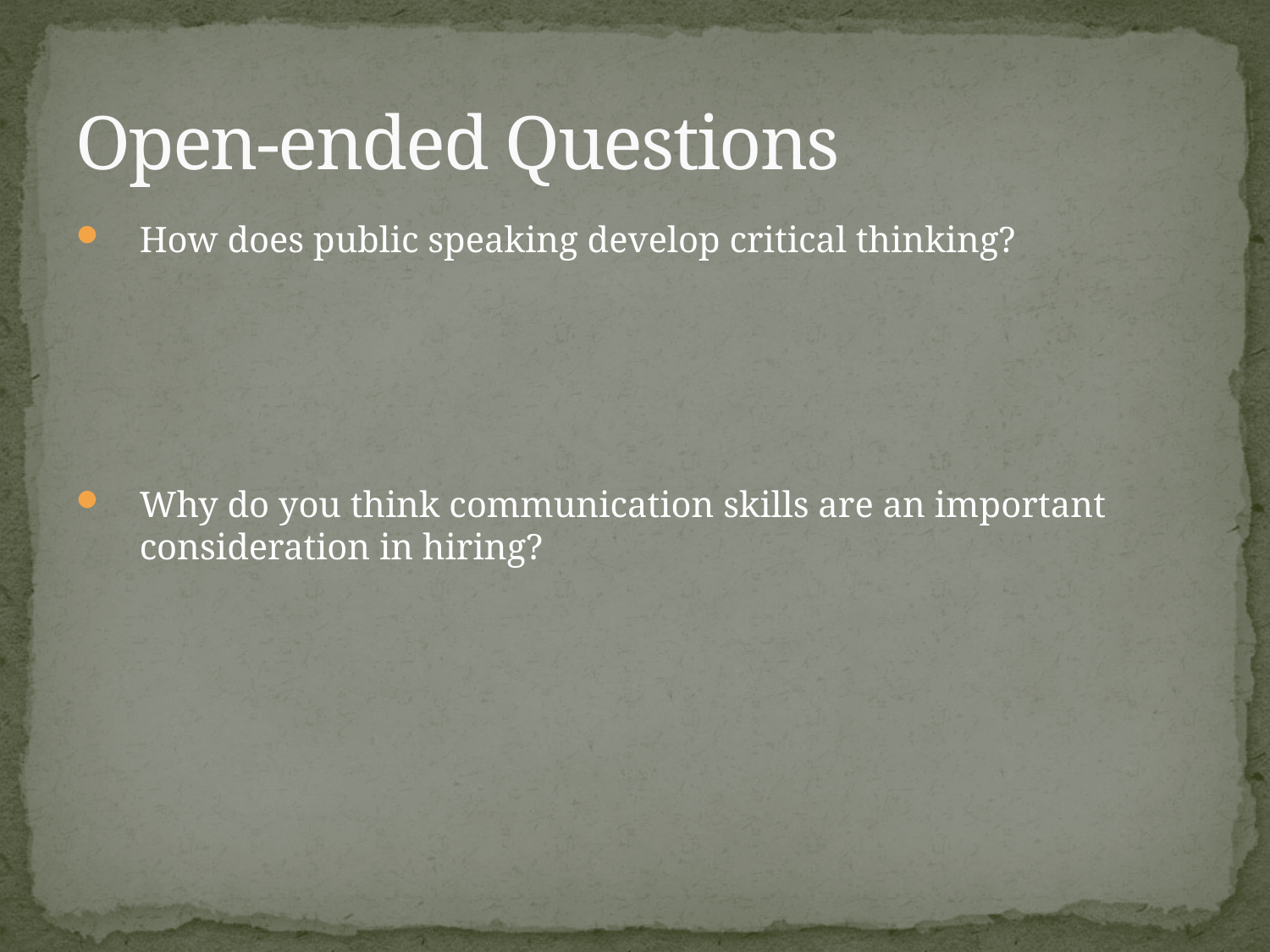

# Open-ended Questions
How does public speaking develop critical thinking?

Why do you think communication skills are an important consideration in hiring?